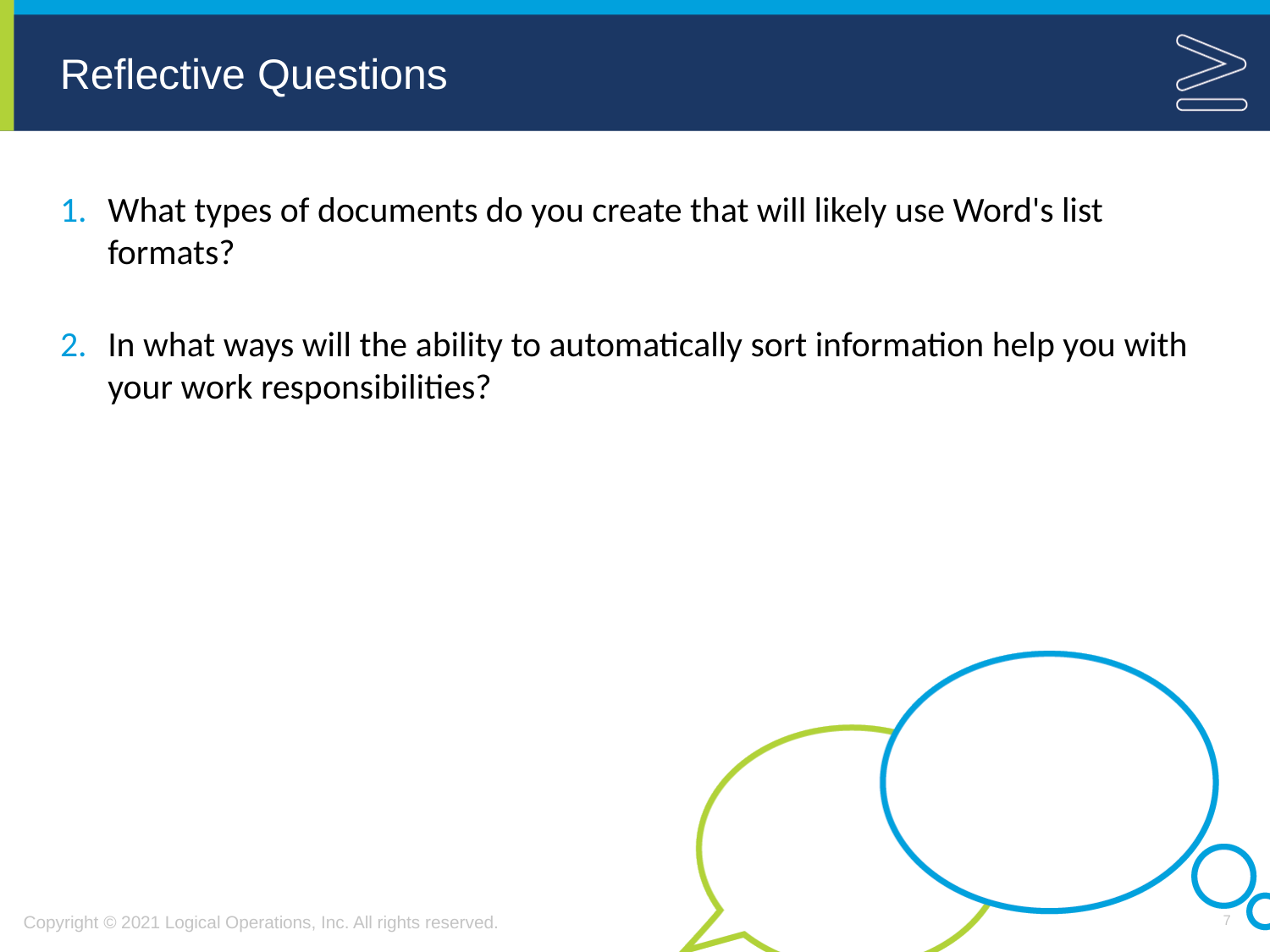

What types of documents do you create that will likely use Word's list formats?
In what ways will the ability to automatically sort information help you with your work responsibilities?
7